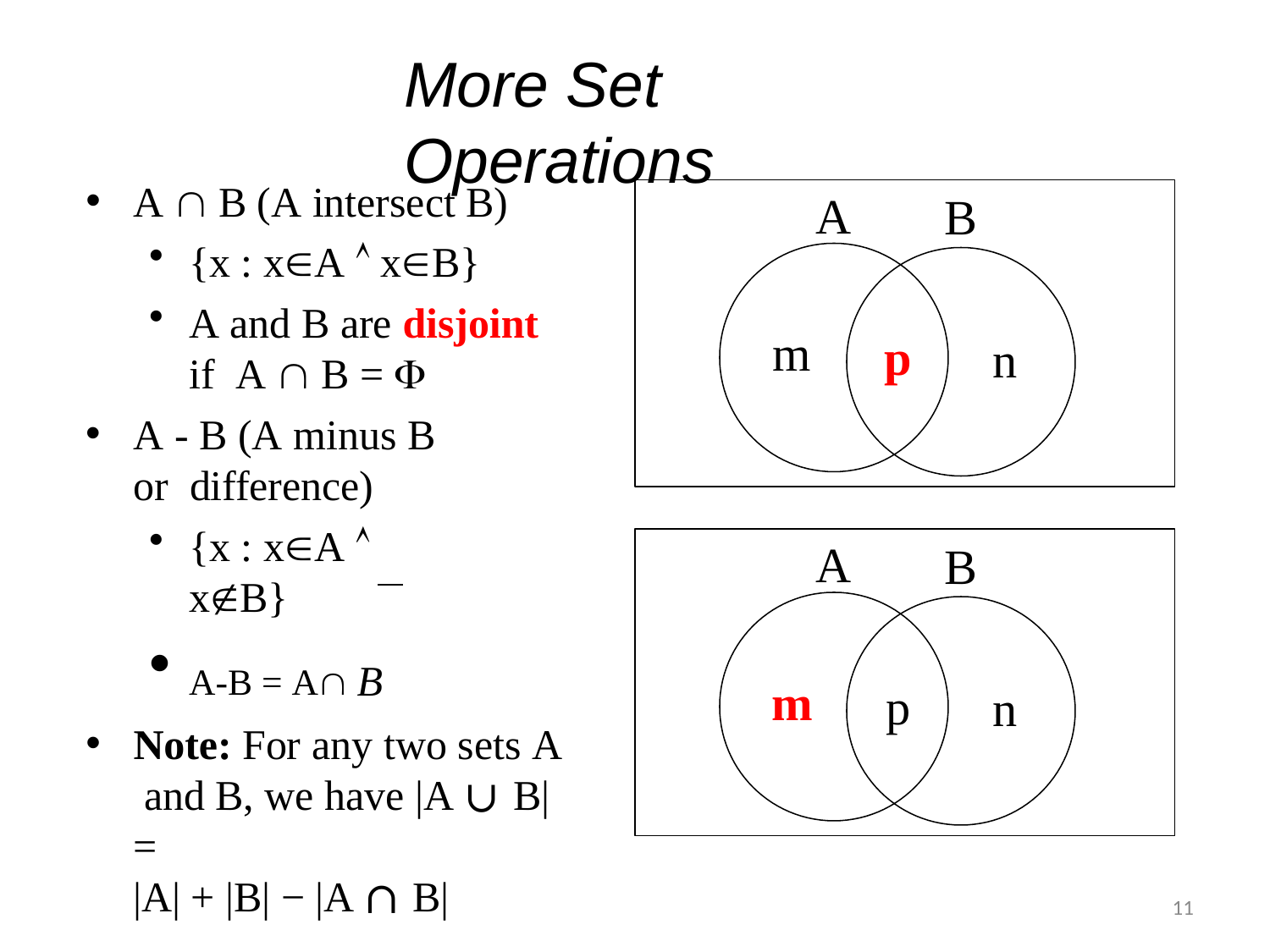

# More Set Operations
A ∩ B (A intersect B)
{x : x∈A ∧ x∈B}
A and B are disjoint if  A ∩ B = Φ
A - B (A minus B or  difference)
{x : x∈A ∧ x∉B}
A-B = A∩ B
Note: For any two sets A  and B, we have |A ∪ B| =
|A| + |B| − |A ∩ B|

A
B
m
p
n

A
B

m
p
n
11